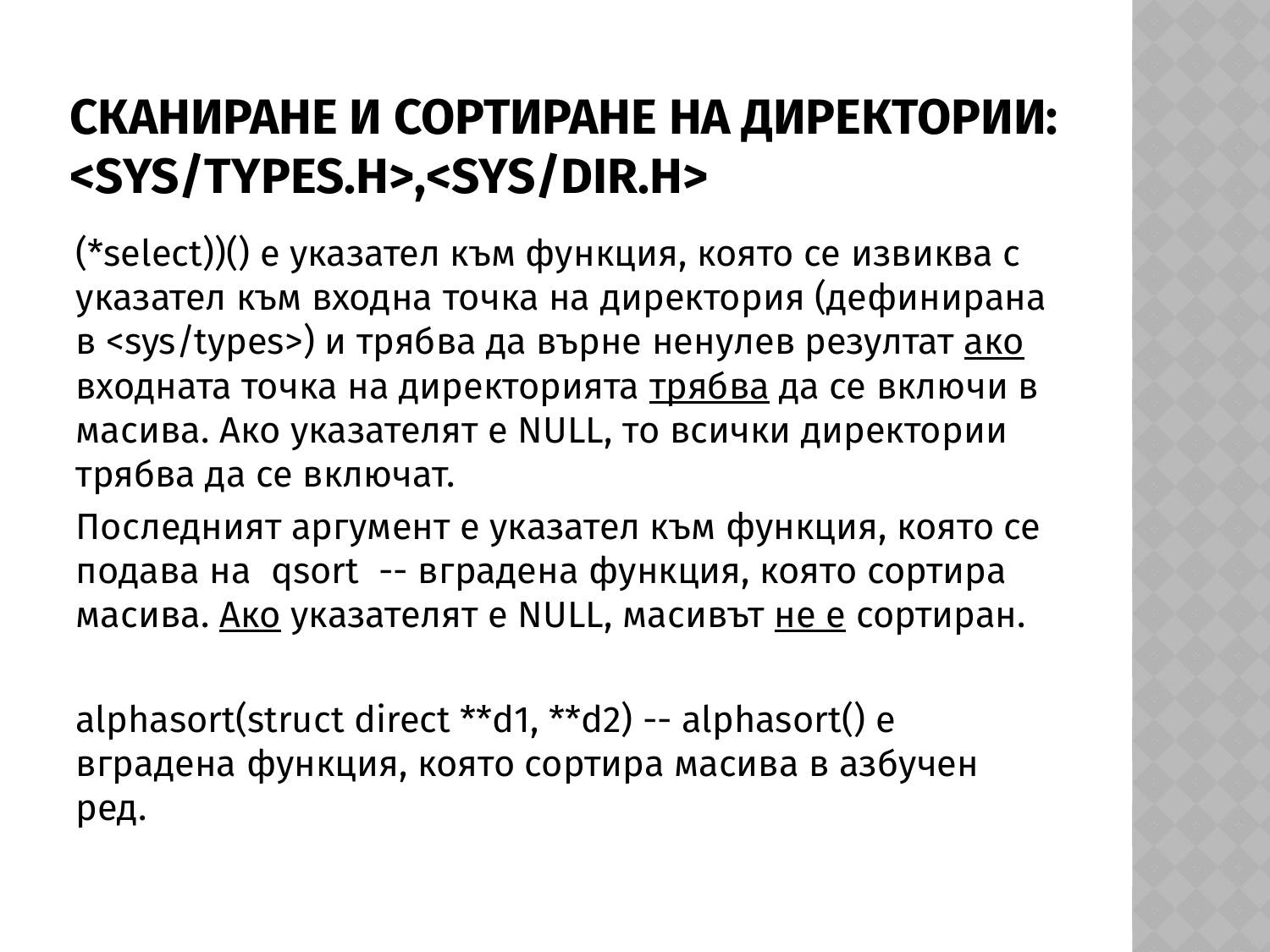

# Сканиране и сортиране на директории: <sys/types.h>,<sys/dir.h>
(*select))() е указател към функция, която се извиква с указател към входна точка на директория (дефинирана в <sys/types>) и трябва да върне ненулев резултат ако входната точка на директорията трябва да се включи в масива. Ако указателят е NULL, то всички директории трябва да се включат.
Последният аргумент е указател към функция, която се подава на  qsort  -- вградена функция, която сортира масива. Ако указателят е NULL, масивът не е сортиран.

alphasort(struct direct **d1, **d2) -- alphasort() е вградена функция, която сортира масива в азбучен ред.